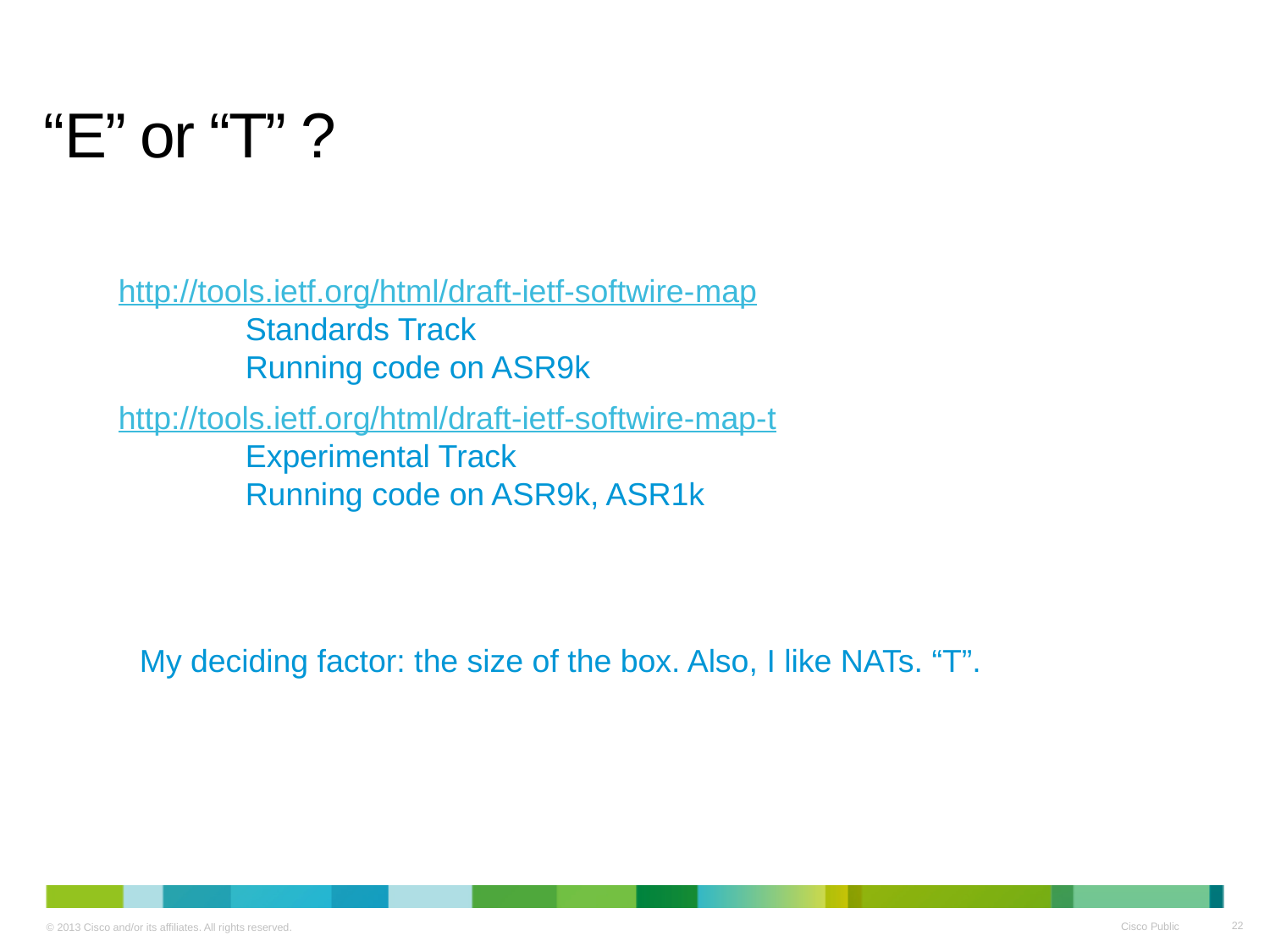

# “E” or “T” ?
http://tools.ietf.org/html/draft-ietf-softwire-map
	Standards Track
	Running code on ASR9k
http://tools.ietf.org/html/draft-ietf-softwire-map-t
	Experimental Track
	Running code on ASR9k, ASR1k
My deciding factor: the size of the box. Also, I like NATs. “T”.